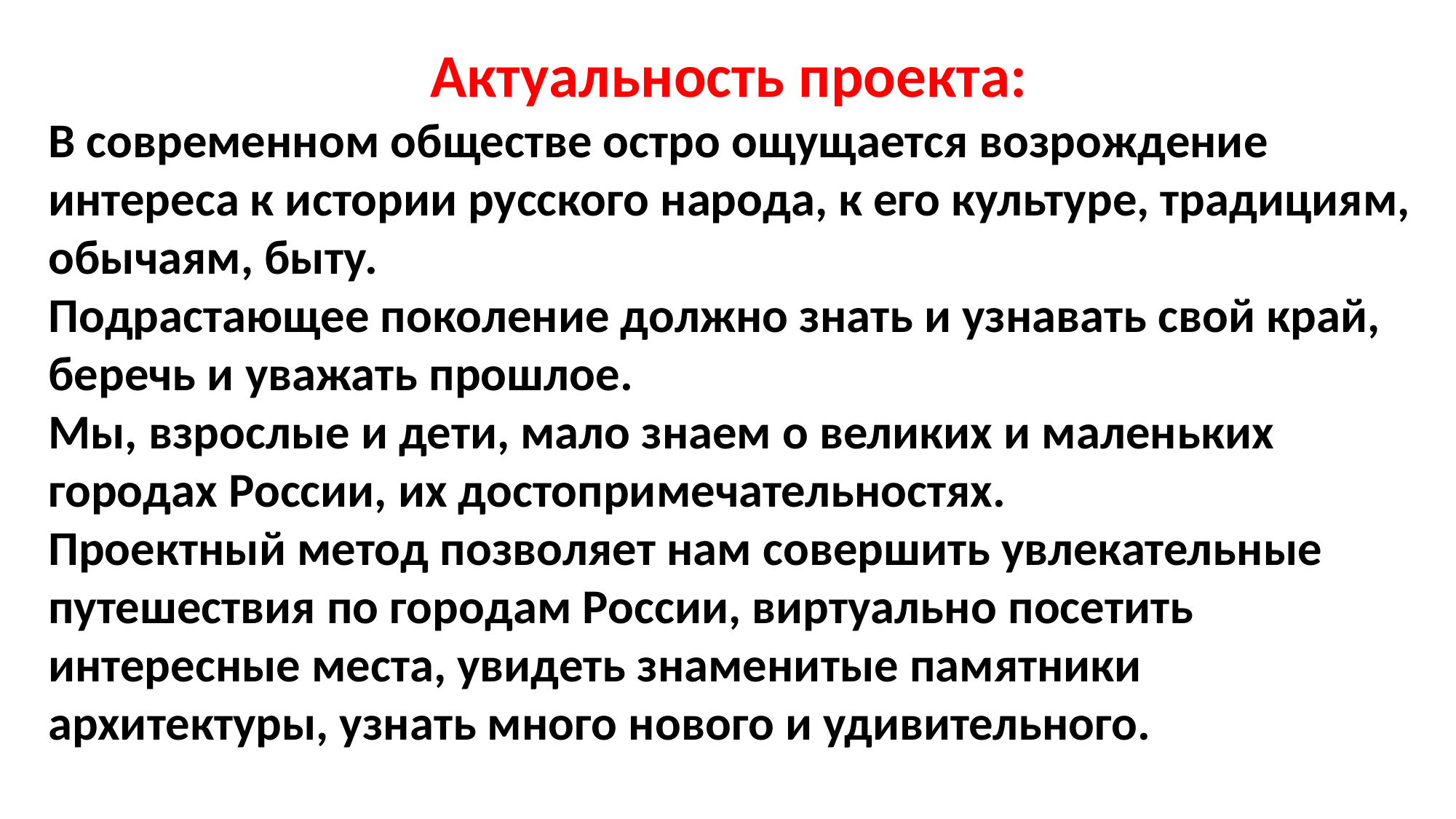

Актуальность проекта:
В современном обществе остро ощущается возрождение интереса к истории русского народа, к его культуре, традициям,
обычаям, быту.
Подрастающее поколение должно знать и узнавать свой край,
беречь и уважать прошлое.
Мы, взрослые и дети, мало знаем о великих и маленьких городах России, их достопримечательностях.
Проектный метод позволяет нам совершить увлекательные
путешествия по городам России, виртуально посетить  интересные места, увидеть знаменитые памятники архитектуры, узнать много нового и удивительного.